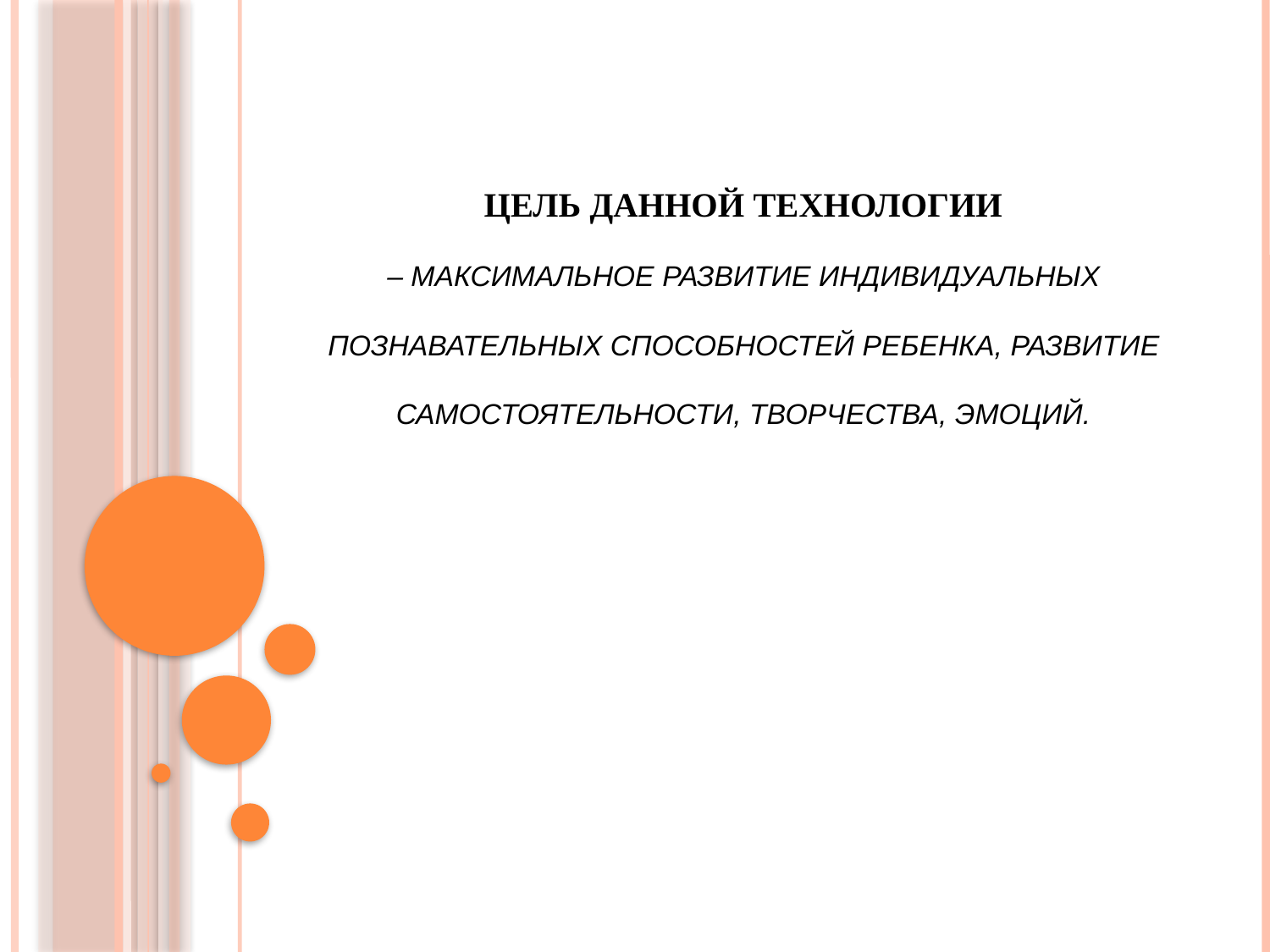

# Цель данной технологии – максимальное развитие индивидуальных познавательных способностей ребенка, развитие самостоятельности, творчества, эмоций.